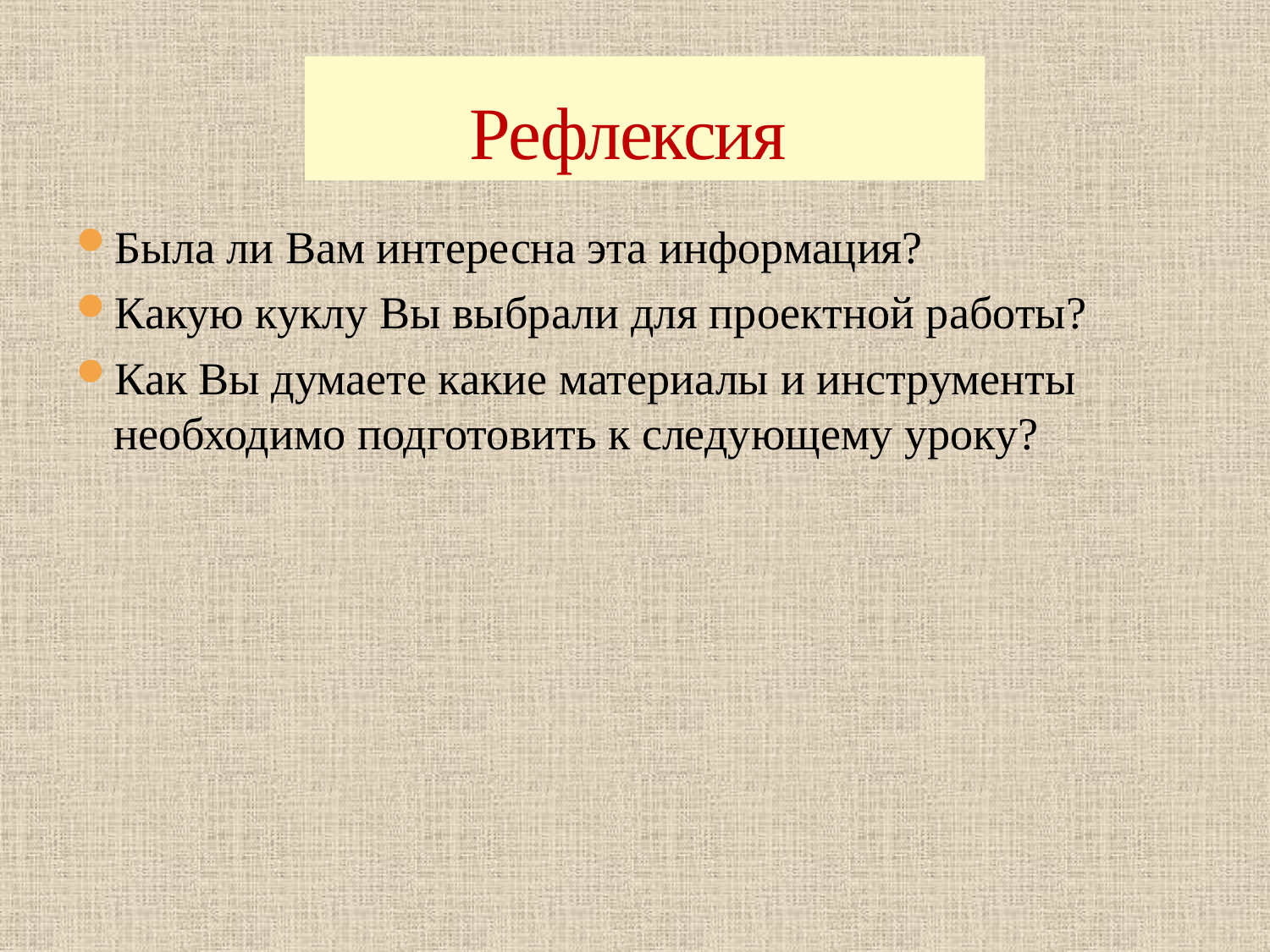

# Рефлексия
Была ли Вам интересна эта информация?
Какую куклу Вы выбрали для проектной работы?
Как Вы думаете какие материалы и инструменты необходимо подготовить к следующему уроку?